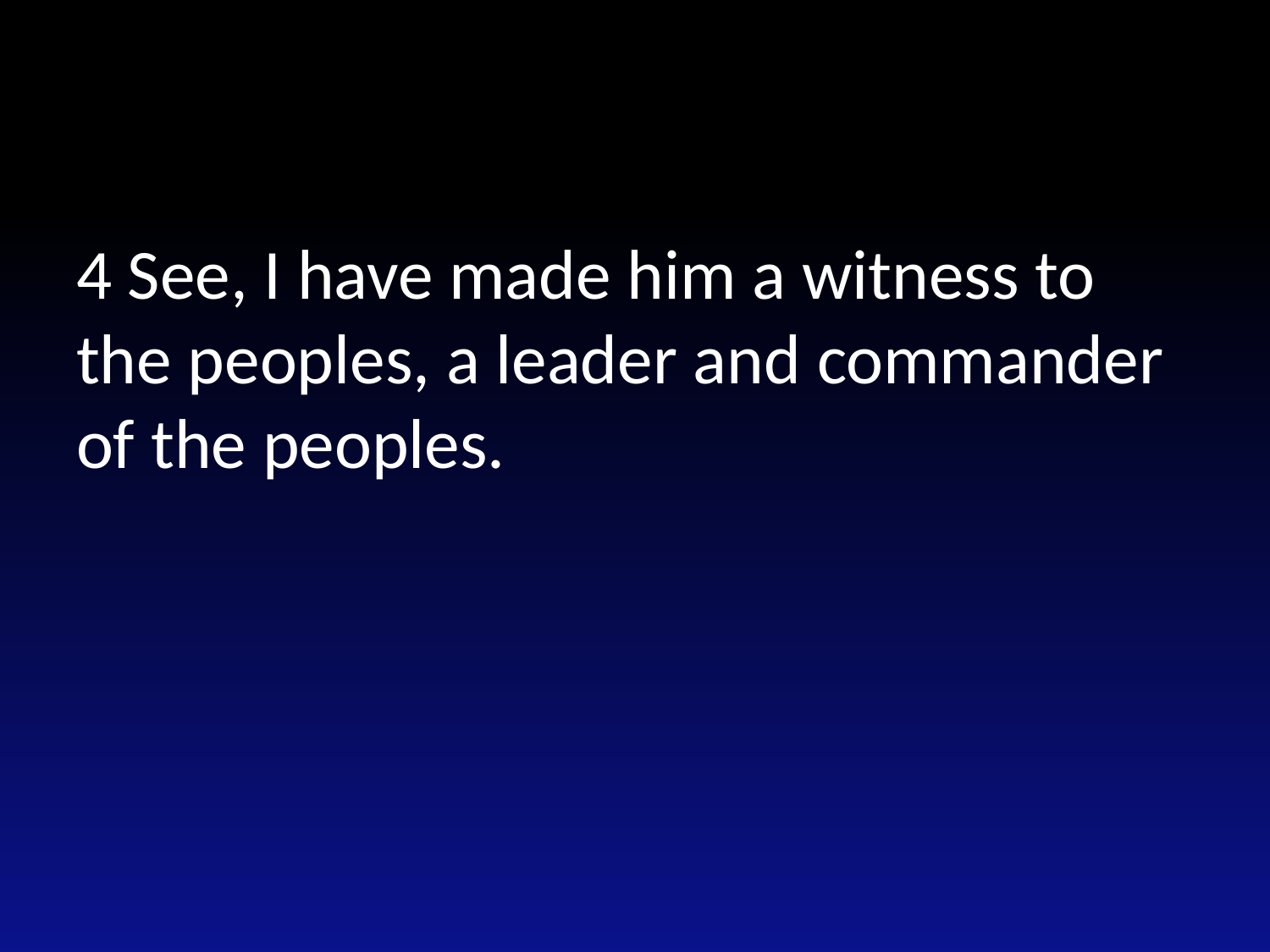

#
4 See, I have made him a witness to the peoples, a leader and commander of the peoples.